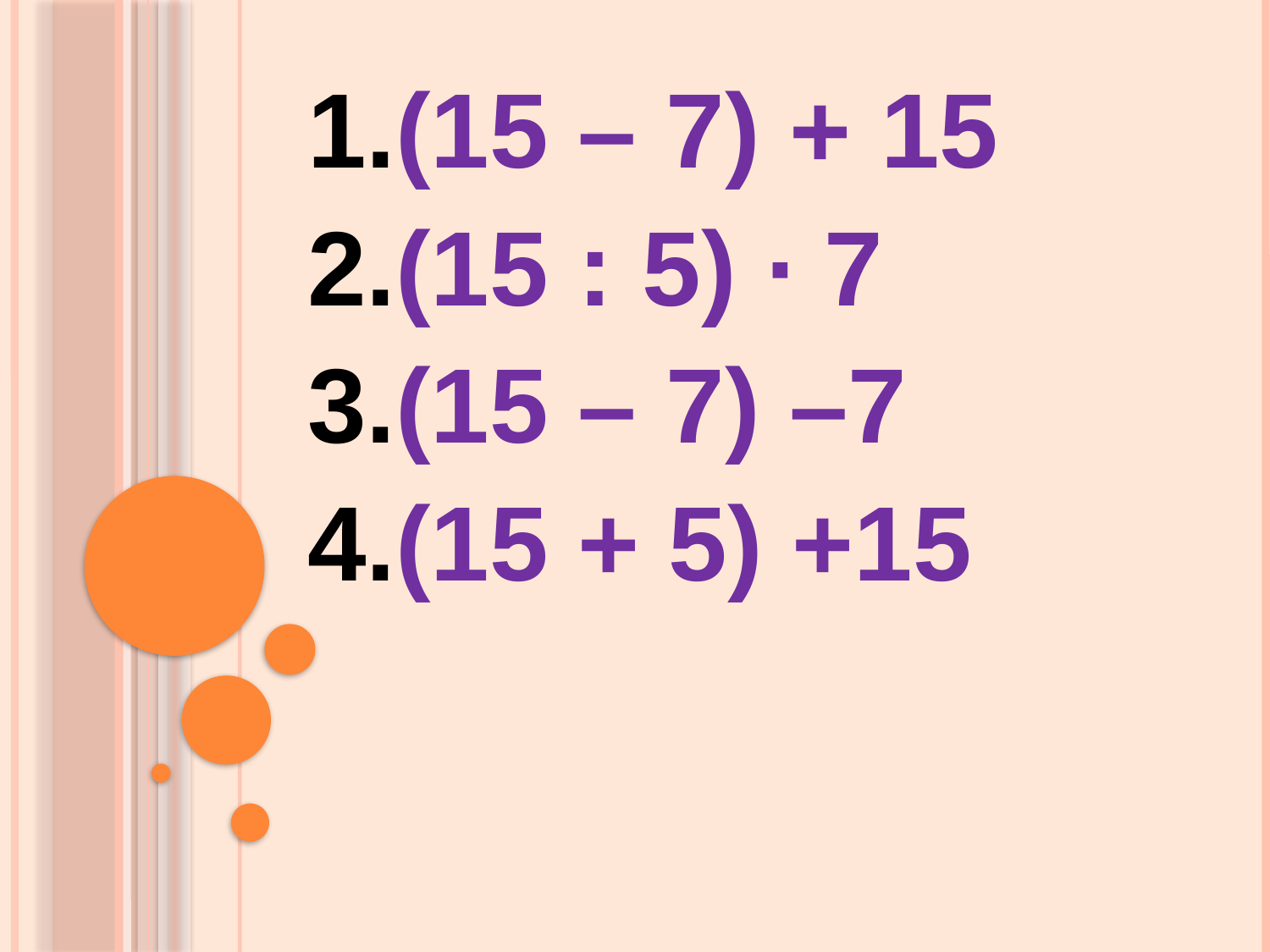

1.(15 – 7) + 15
2.(15 : 5) ∙ 7
3.(15 – 7) –7
4.(15 + 5) +15